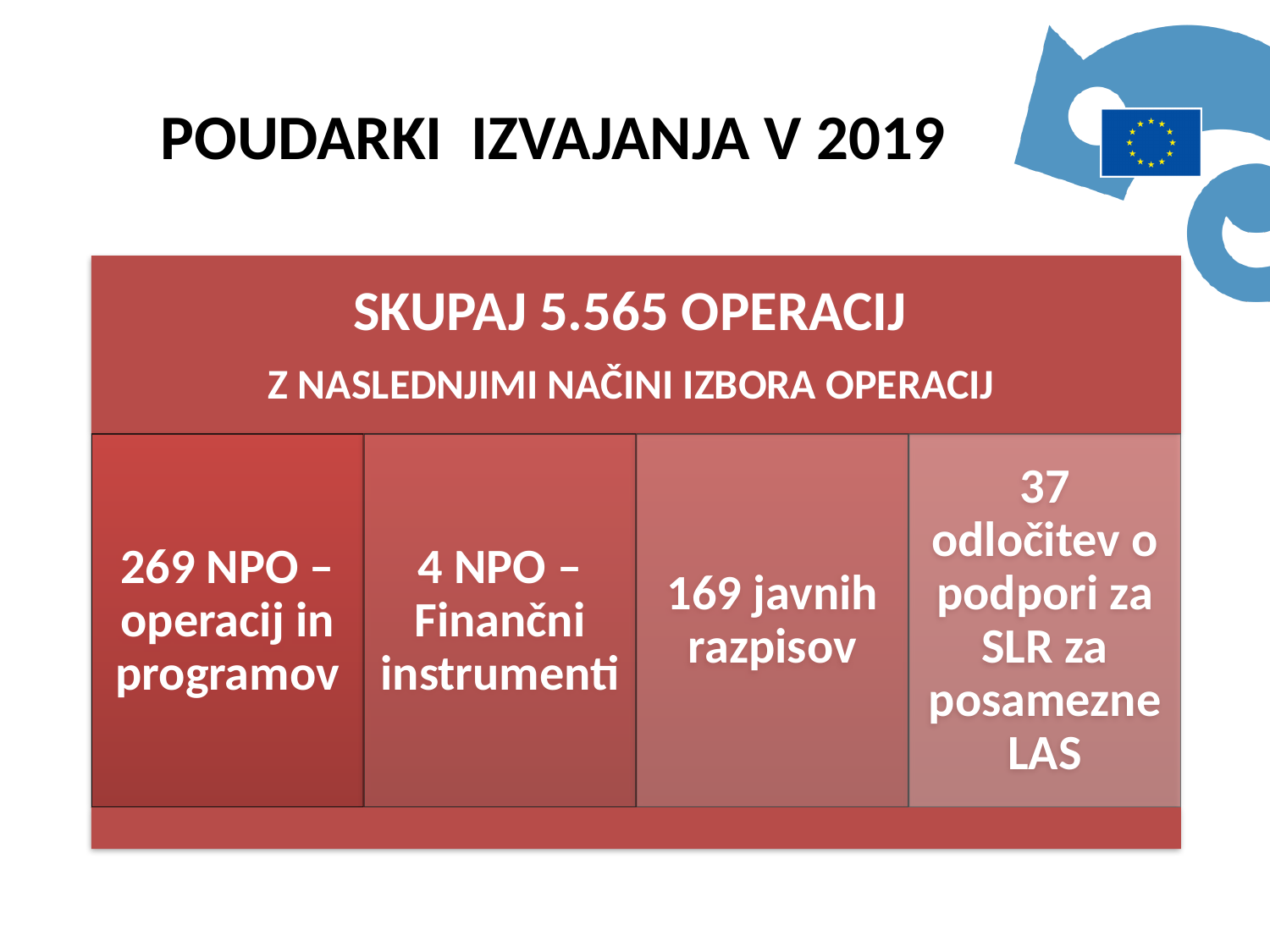

POUDARKI  IZVAJANJA V 2019
SKUPAJ 5.565 OPERACIJ
Z NASLEDNJIMI NAČINI IZBORA OPERACIJ
269 NPO – operacij in programov
4 NPO – Finančni instrumenti
169 javnih razpisov
37 odločitev o podpori za SLR za posamezne LAS